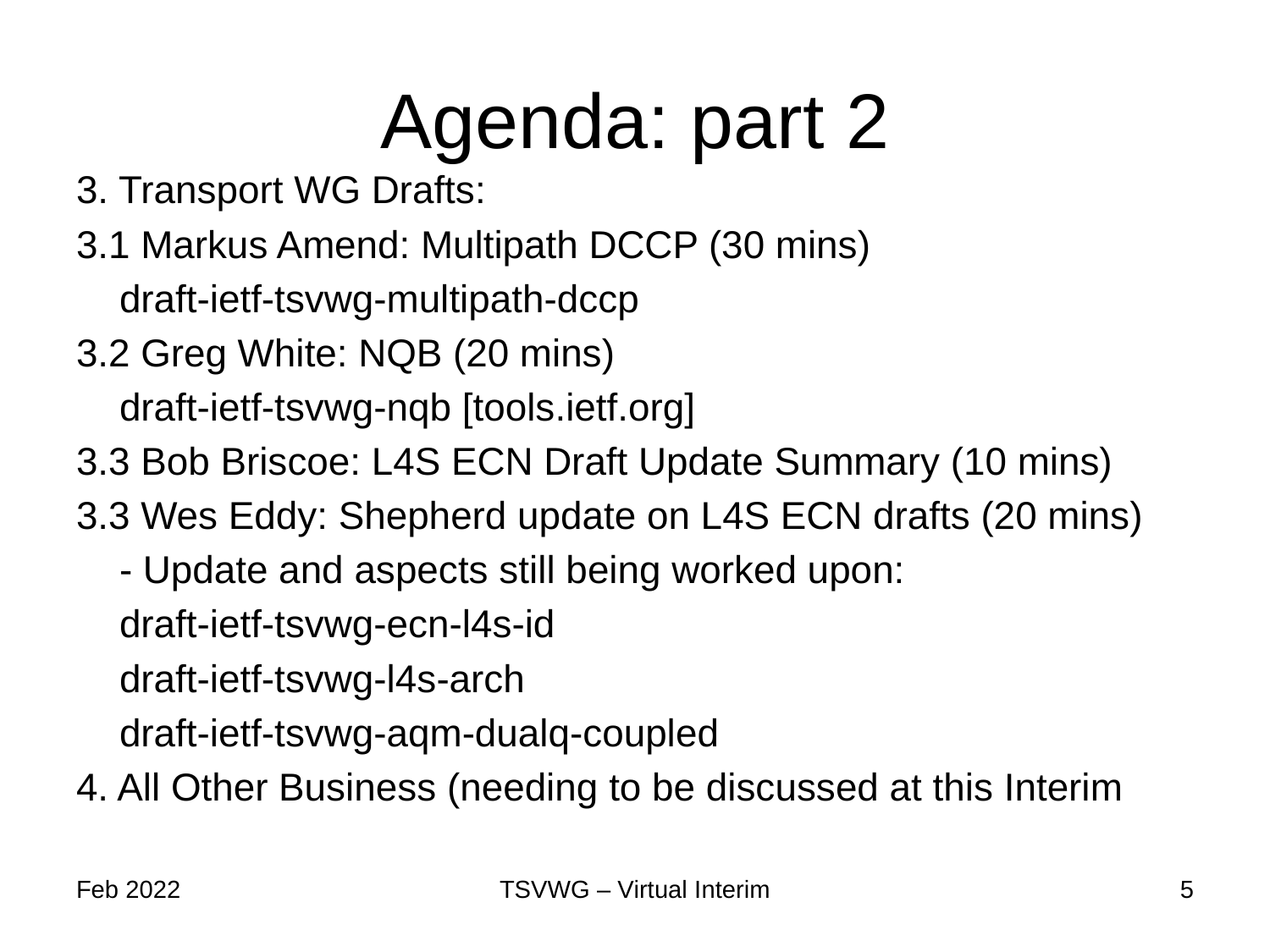

# Agenda: part 2
3. Transport WG Drafts:
3.1 Markus Amend: Multipath DCCP (30 mins)
    draft-ietf-tsvwg-multipath-dccp
3.2 Greg White: NQB (20 mins)
    draft-ietf-tsvwg-nqb [tools.ietf.org]
3.3 Bob Briscoe: L4S ECN Draft Update Summary (10 mins)
3.3 Wes Eddy: Shepherd update on L4S ECN drafts (20 mins)
    - Update and aspects still being worked upon:
    draft-ietf-tsvwg-ecn-l4s-id
    draft-ietf-tsvwg-l4s-arch
    draft-ietf-tsvwg-aqm-dualq-coupled
4. All Other Business (needing to be discussed at this Interim
Feb 2022
TSVWG – Virtual Interim
5